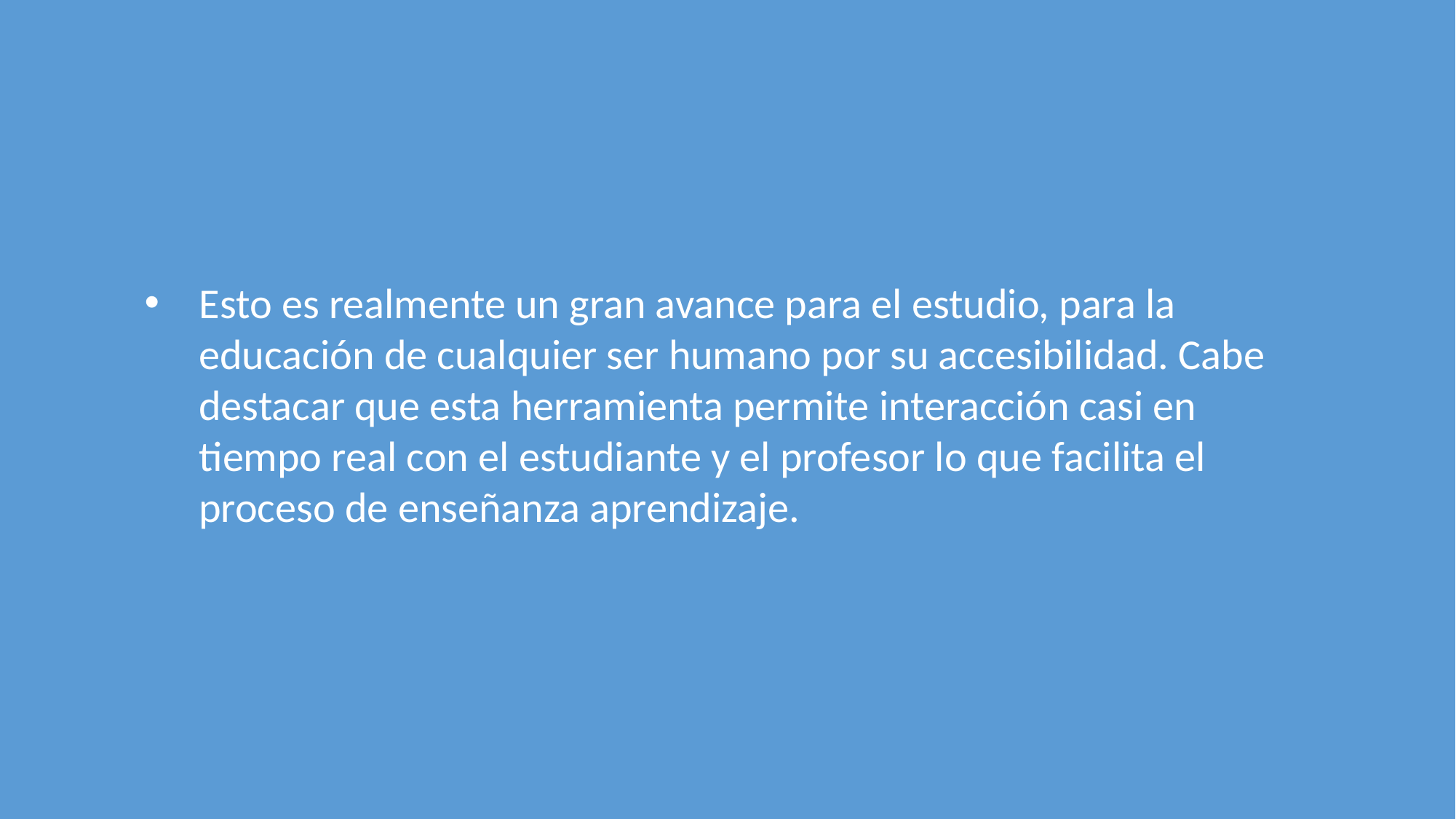

Esto es realmente un gran avance para el estudio, para la educación de cualquier ser humano por su accesibilidad. Cabe destacar que esta herramienta permite interacción casi en tiempo real con el estudiante y el profesor lo que facilita el proceso de enseñanza aprendizaje.